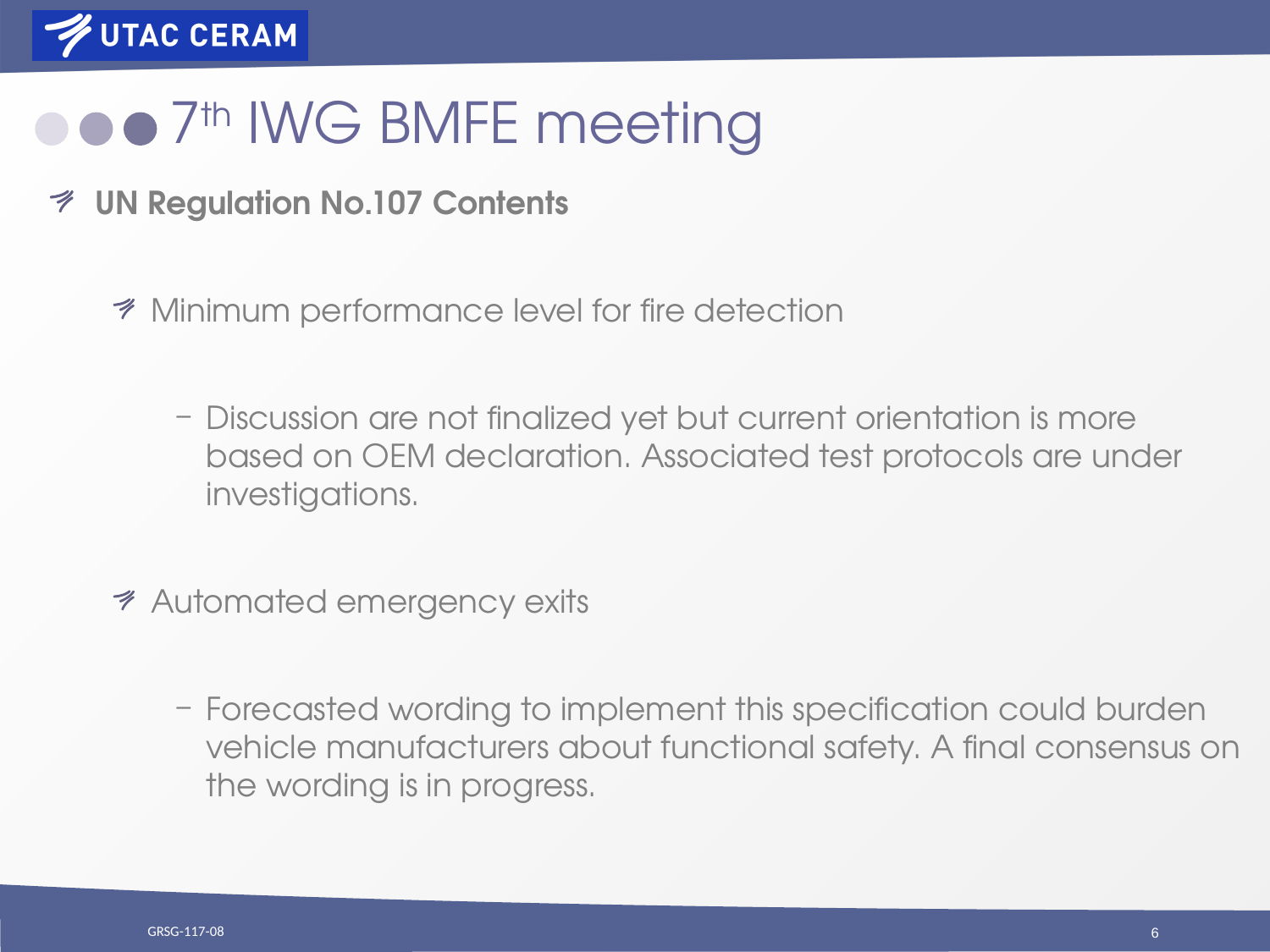

# 7th IWG BMFE meeting
UN Regulation No.107 Contents

Minimum performance level for fire detection

Discussion are not finalized yet but current orientation is more based on OEM declaration. Associated test protocols are under investigations.

Automated emergency exits

Forecasted wording to implement this specification could burden vehicle manufacturers about functional safety. A final consensus on the wording is in progress.
GRSG-117-08